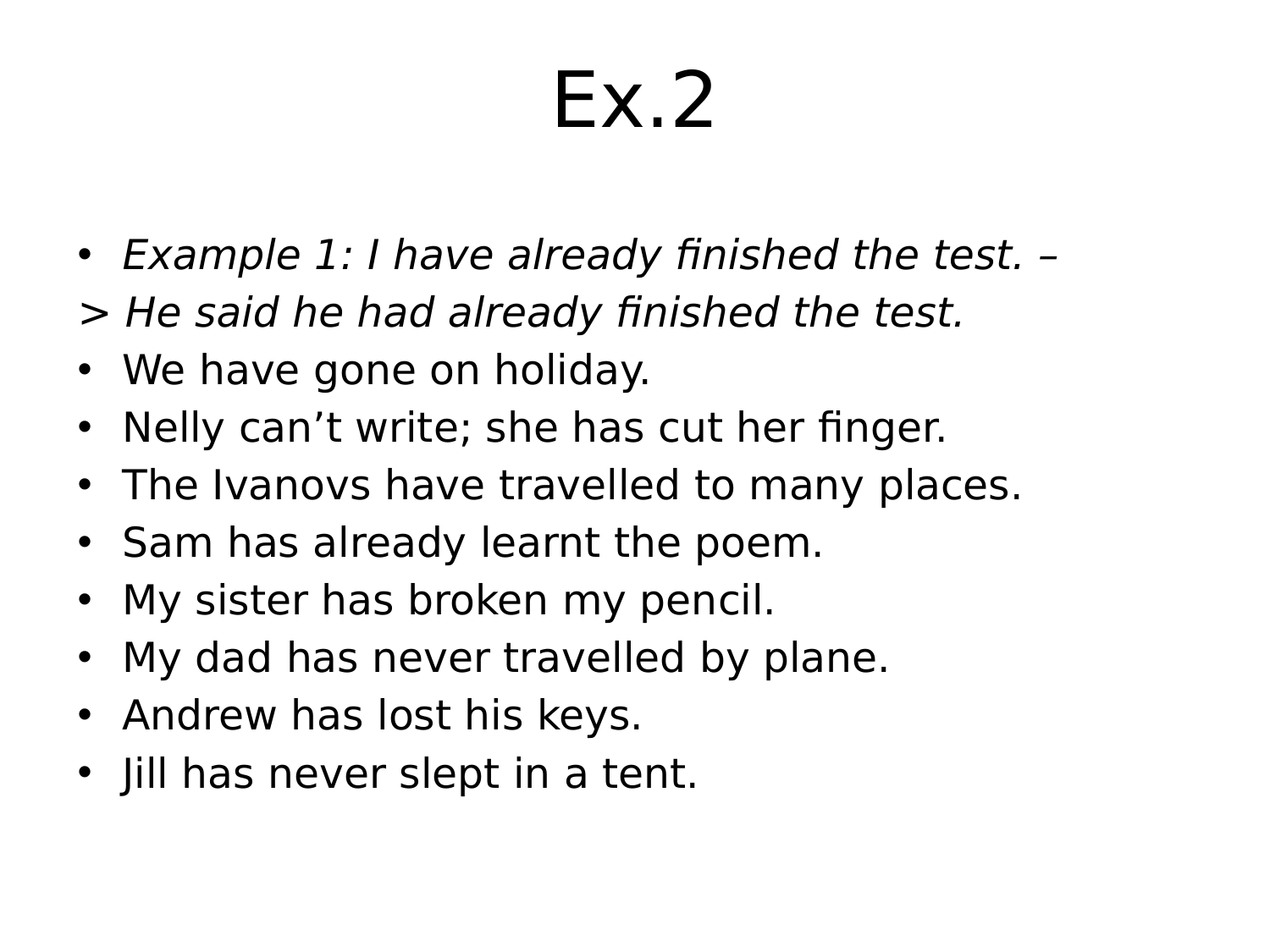

# Ex.2
Example 1: I have already finished the test. –
> He said he had already finished the test.
We have gone on holiday.
Nelly can’t write; she has cut her finger.
The Ivanovs have travelled to many places.
Sam has already learnt the poem.
My sister has broken my pencil.
My dad has never travelled by plane.
Andrew has lost his keys.
Jill has never slept in a tent.